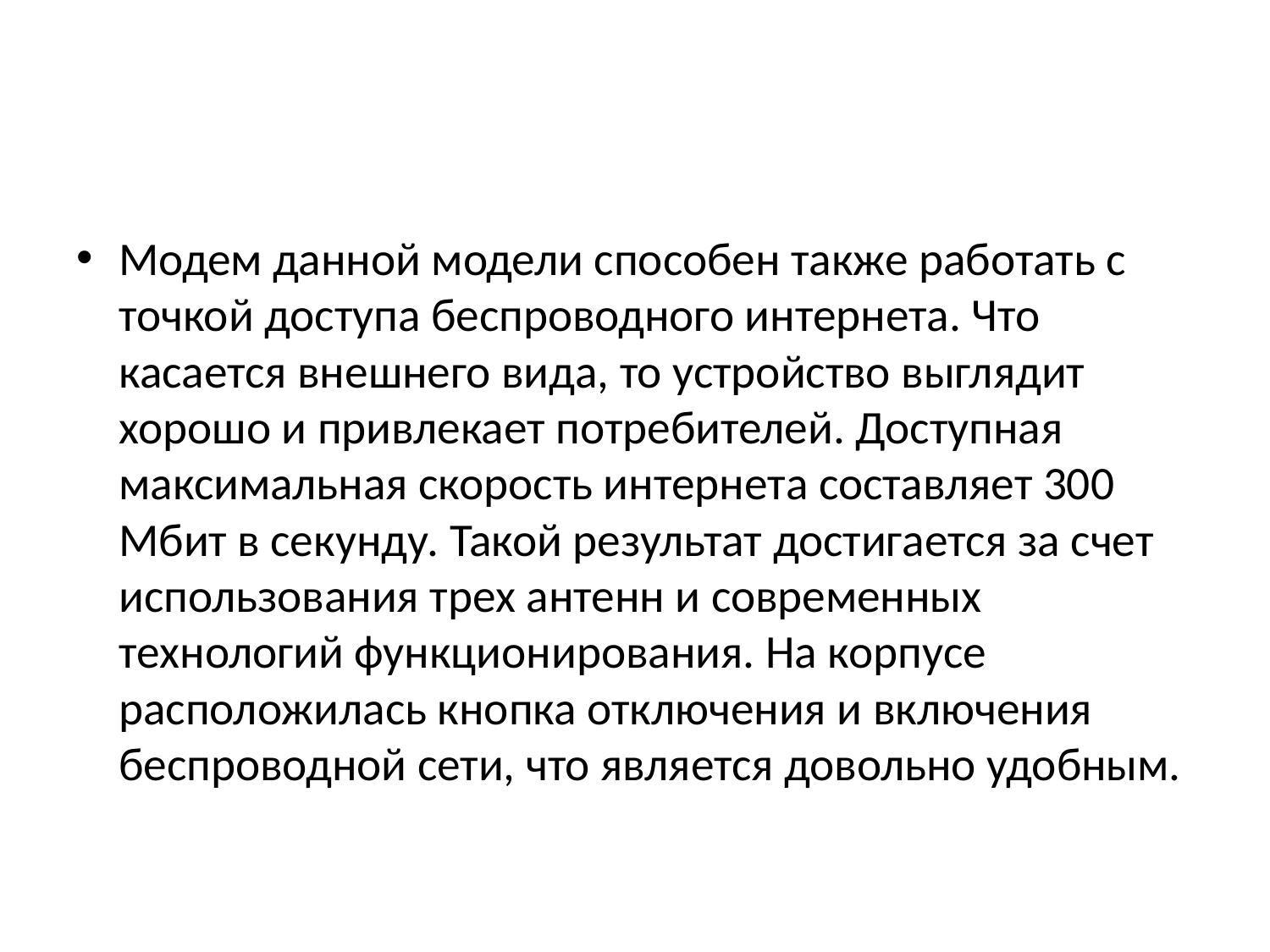

#
Модем данной модели способен также работать с точкой доступа беспроводного интернета. Что касается внешнего вида, то устройство выглядит хорошо и привлекает потребителей. Доступная максимальная скорость интернета составляет 300 Мбит в секунду. Такой результат достигается за счет использования трех антенн и современных технологий функционирования. На корпусе расположилась кнопка отключения и включения беспроводной сети, что является довольно удобным.